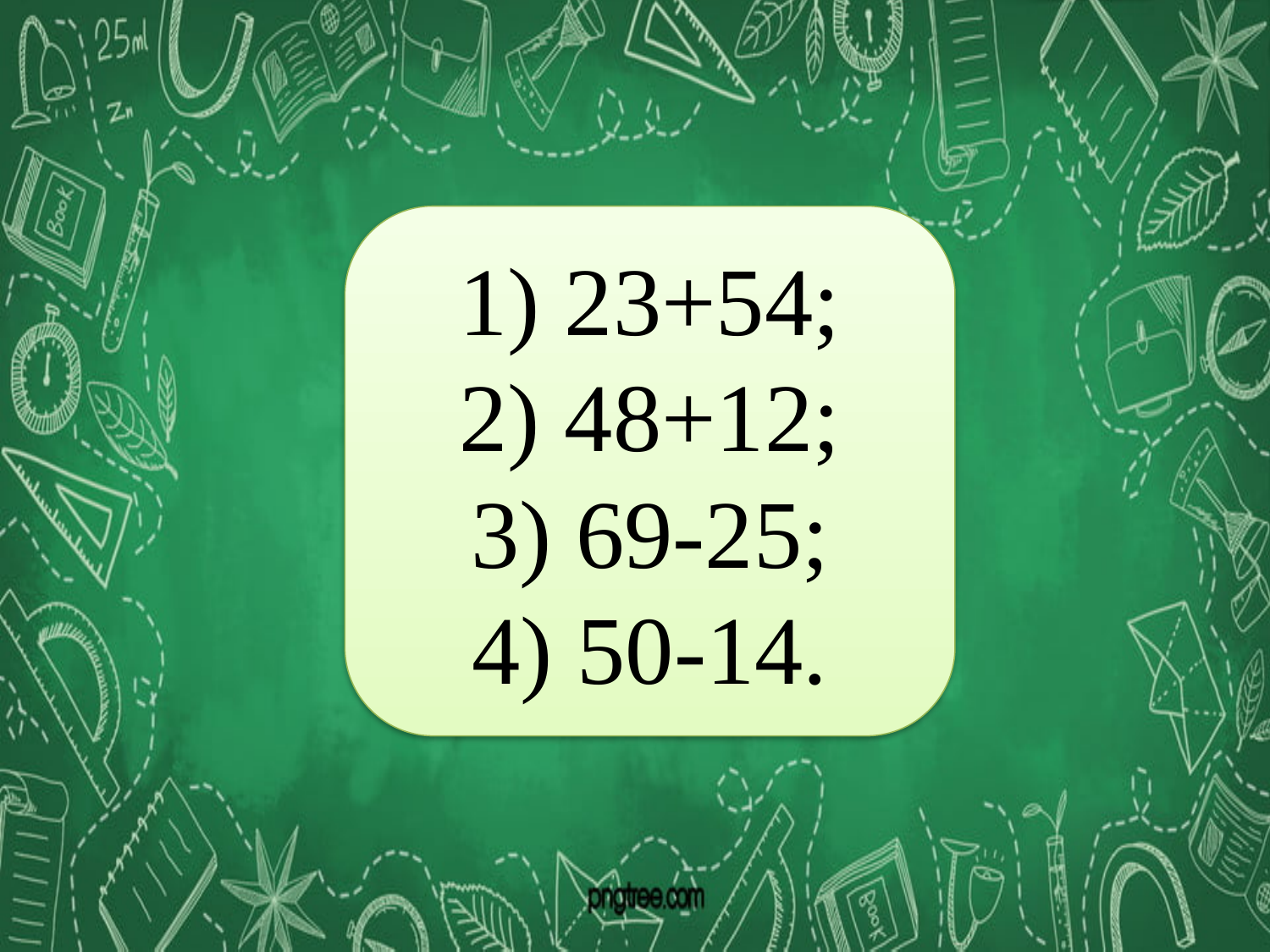

1) 23+54;
2) 48+12;
3) 69-25;
4) 50-14.